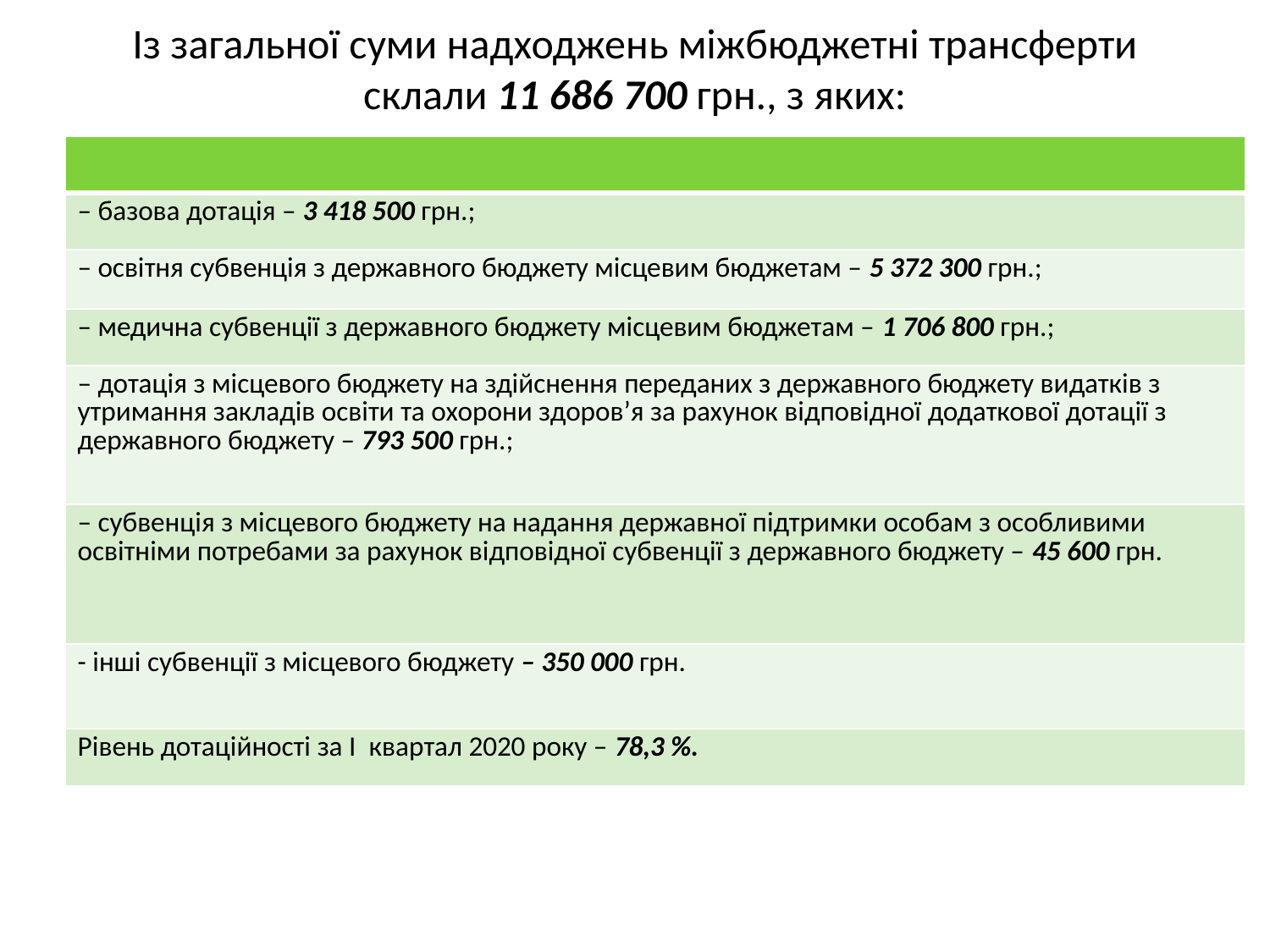

# Із загальної суми надходжень міжбюджетні трансферти склали 11 686 700 грн., з яких:
|  |
| --- |
| – базова дотація – 3 418 500 грн.; |
| – освітня субвенція з державного бюджету місцевим бюджетам – 5 372 300 грн.; |
| – медична субвенції з державного бюджету місцевим бюджетам – 1 706 800 грн.; |
| – дотація з місцевого бюджету на здійснення переданих з державного бюджету видатків з утримання закладів освіти та охорони здоров’я за рахунок відповідної додаткової дотації з державного бюджету – 793 500 грн.; |
| – субвенція з місцевого бюджету на надання державної підтримки особам з особливими освітніми потребами за рахунок відповідної субвенції з державного бюджету – 45 600 грн. |
| - інші субвенції з місцевого бюджету – 350 000 грн. |
| Рівень дотаційності за І квартал 2020 року – 78,3 %. |